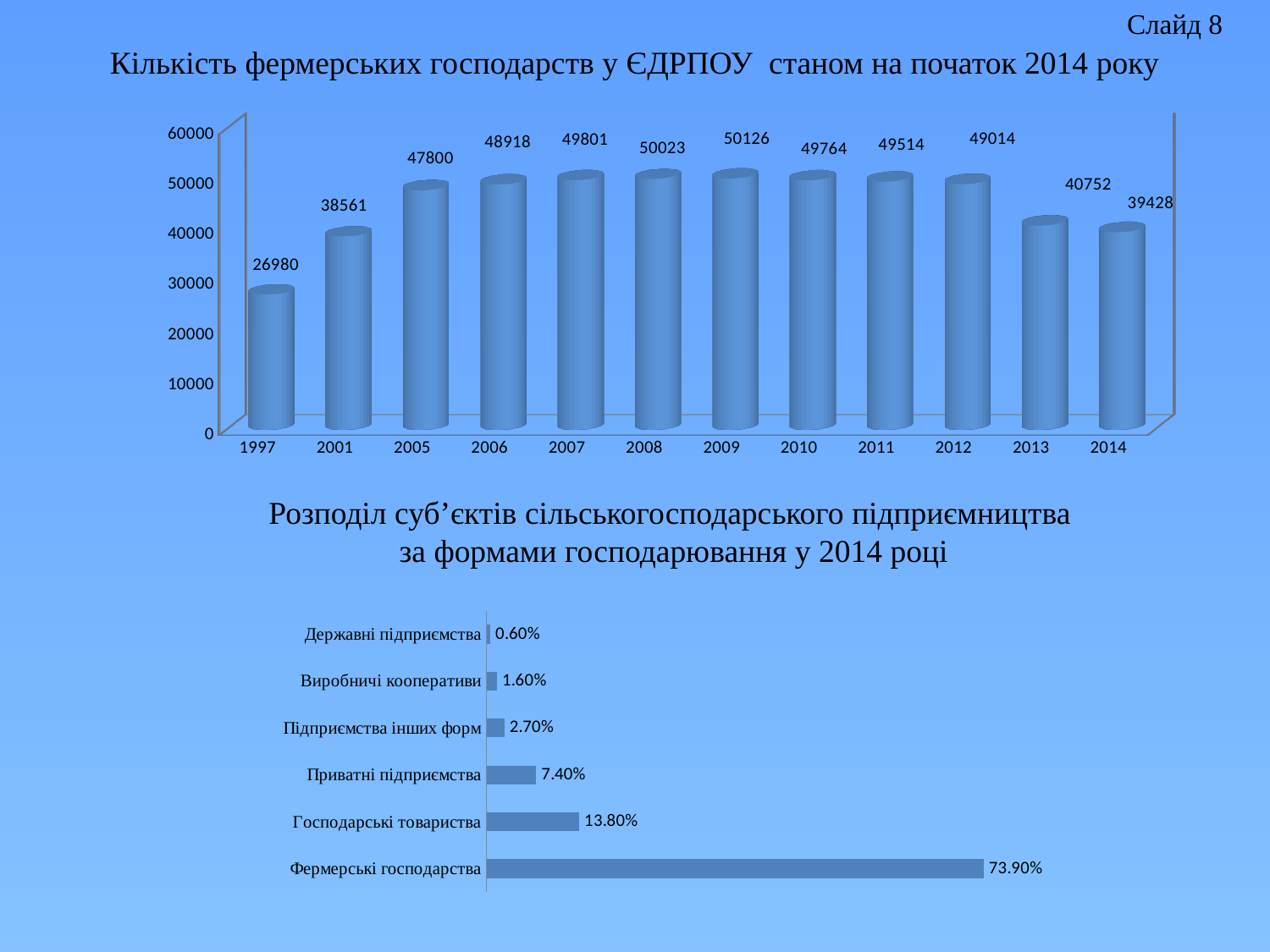

Слайд 8
Кількість фермерських господарств у ЄДРПОУ  станом на початок 2014 року

[unsupported chart]

Розподіл суб’єктів сільськогосподарського підприємництва
 за формами господарювання у 2014 році

### Chart

| Category | Столбец1 |
|---|---|
| Фермерські господарства | 0.7390000000000027 |
| Господарські товариства | 0.138 |
| Приватні підприємства | 0.074 |
| Підприємства інших форм | 0.02700000000000022 |
| Виробничі кооперативи | 0.01600000000000002 |
| Державні підприємства | 0.006000000000000011 |